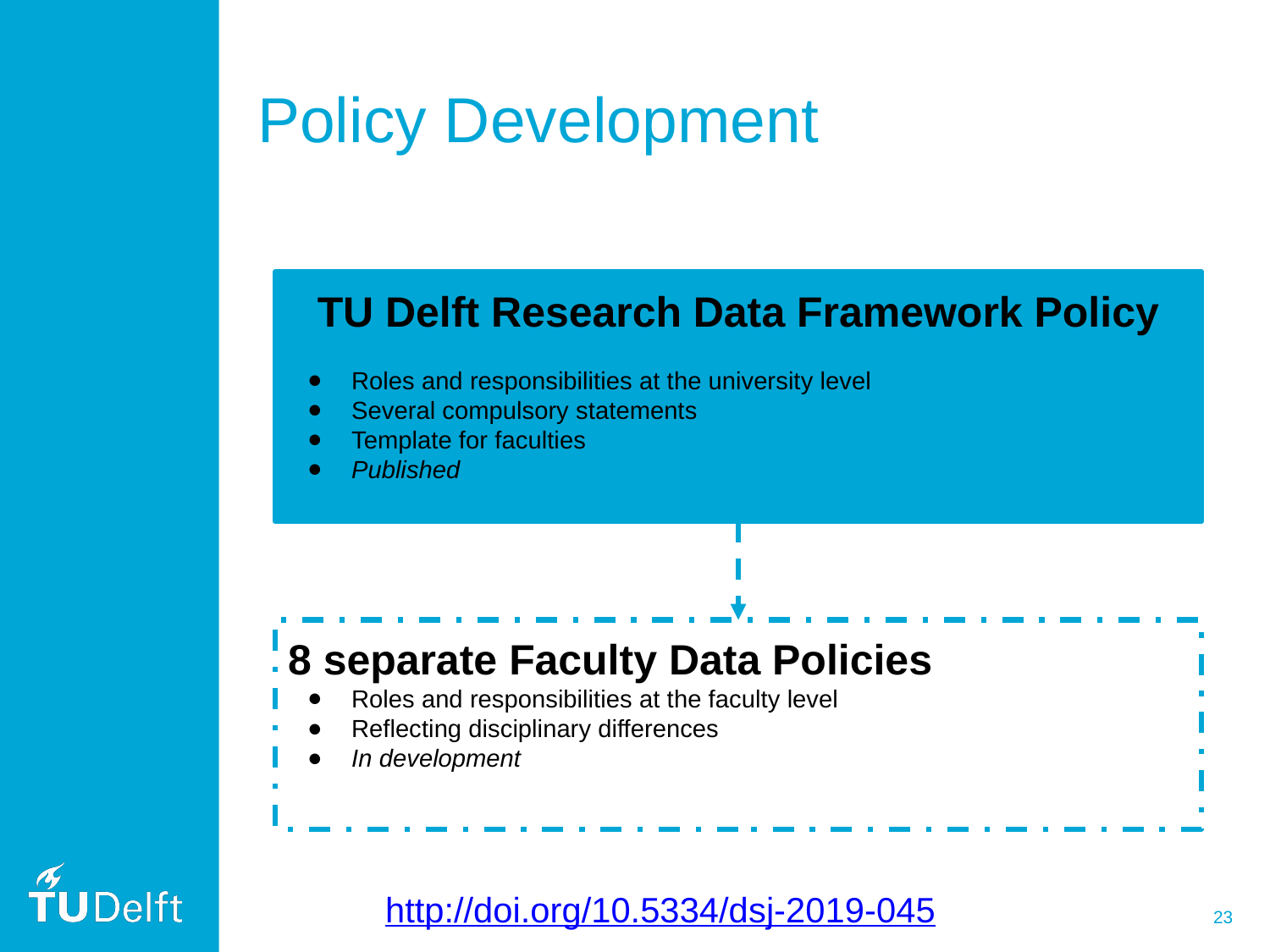

# Policy Development
TU Delft Research Data Framework Policy

Roles and responsibilities at the university level
Several compulsory statements
Template for faculties
Published

8 separate Faculty Data Policies
Roles and responsibilities at the faculty level
Reflecting disciplinary differences
In development

http://doi.org/10.5334/dsj-2019-045